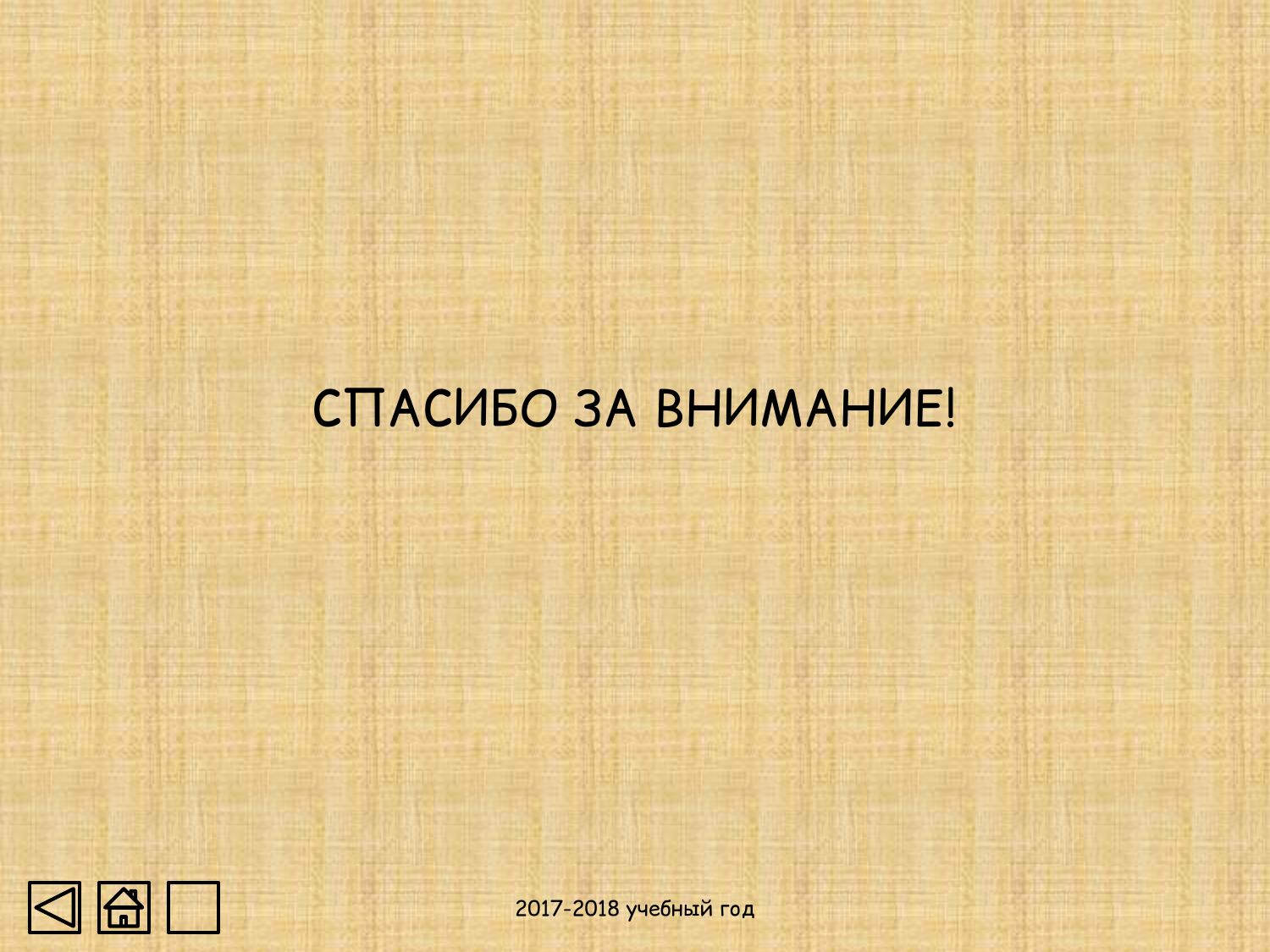

# СПАСИБО ЗА ВНИМАНИЕ!
2017-2018 учебный год